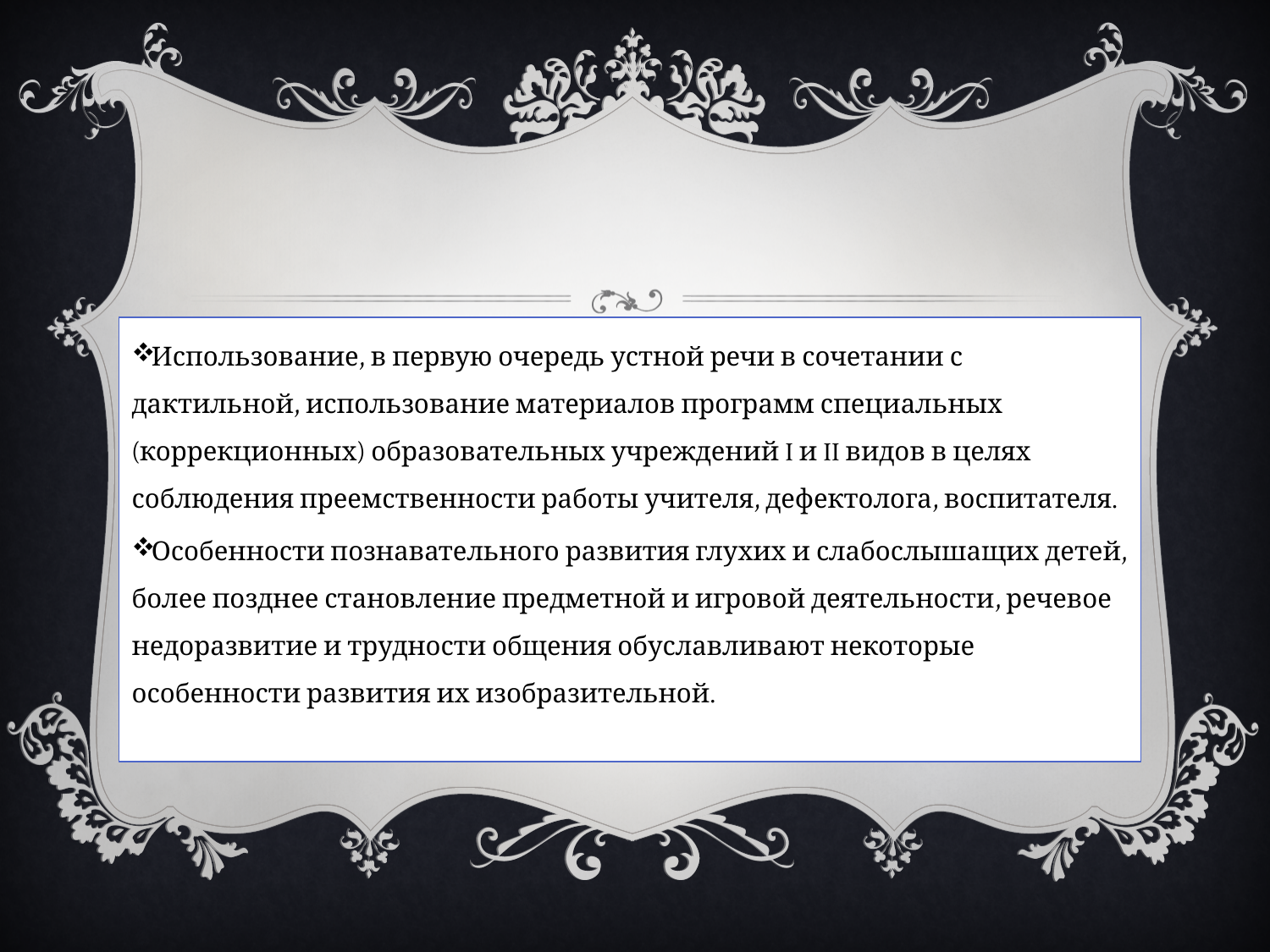

Использование, в первую очередь устной речи в сочетании с дактильной, использование материалов программ специальных (коррекционных) образовательных учреждений I и II видов в целях соблюдения преемственности работы учителя, дефектолога, воспитателя.
Особенности познавательного развития глухих и слабослышащих детей, более позднее становление предметной и игровой деятельности, речевое недоразвитие и трудности общения обуславливают некоторые особенности развития их изобразительной.